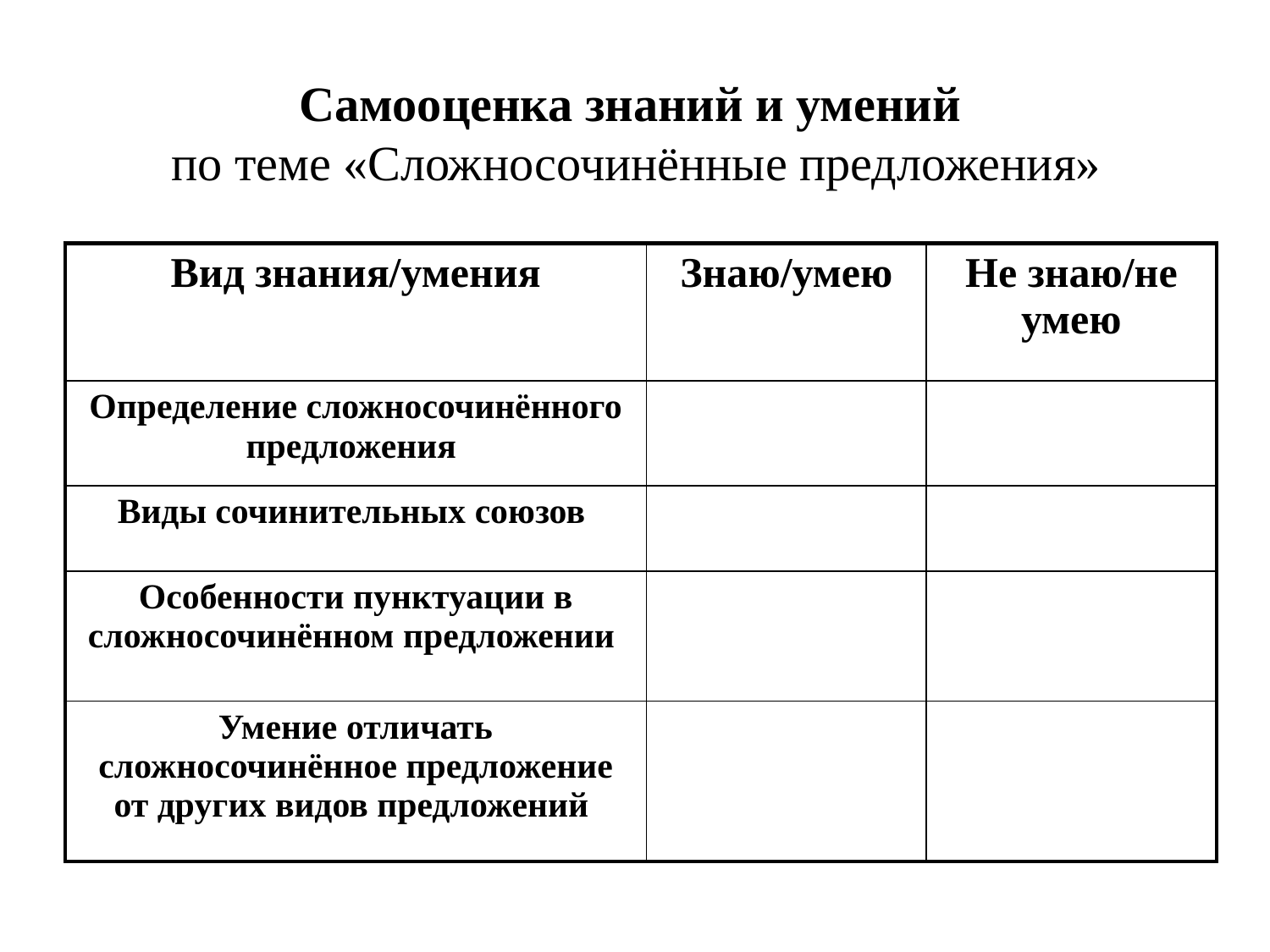

Самооценка знаний и умений
 по теме «Сложносочинённые предложения»
| Вид знания/умения | Знаю/умею | Не знаю/не умею |
| --- | --- | --- |
| Определение сложносочинённого предложения |  |  |
| Виды сочинительных союзов |  |  |
| Особенности пунктуации в сложносочинённом предложении |  |  |
| Умение отличать сложносочинённое предложение от других видов предложений |  |  |